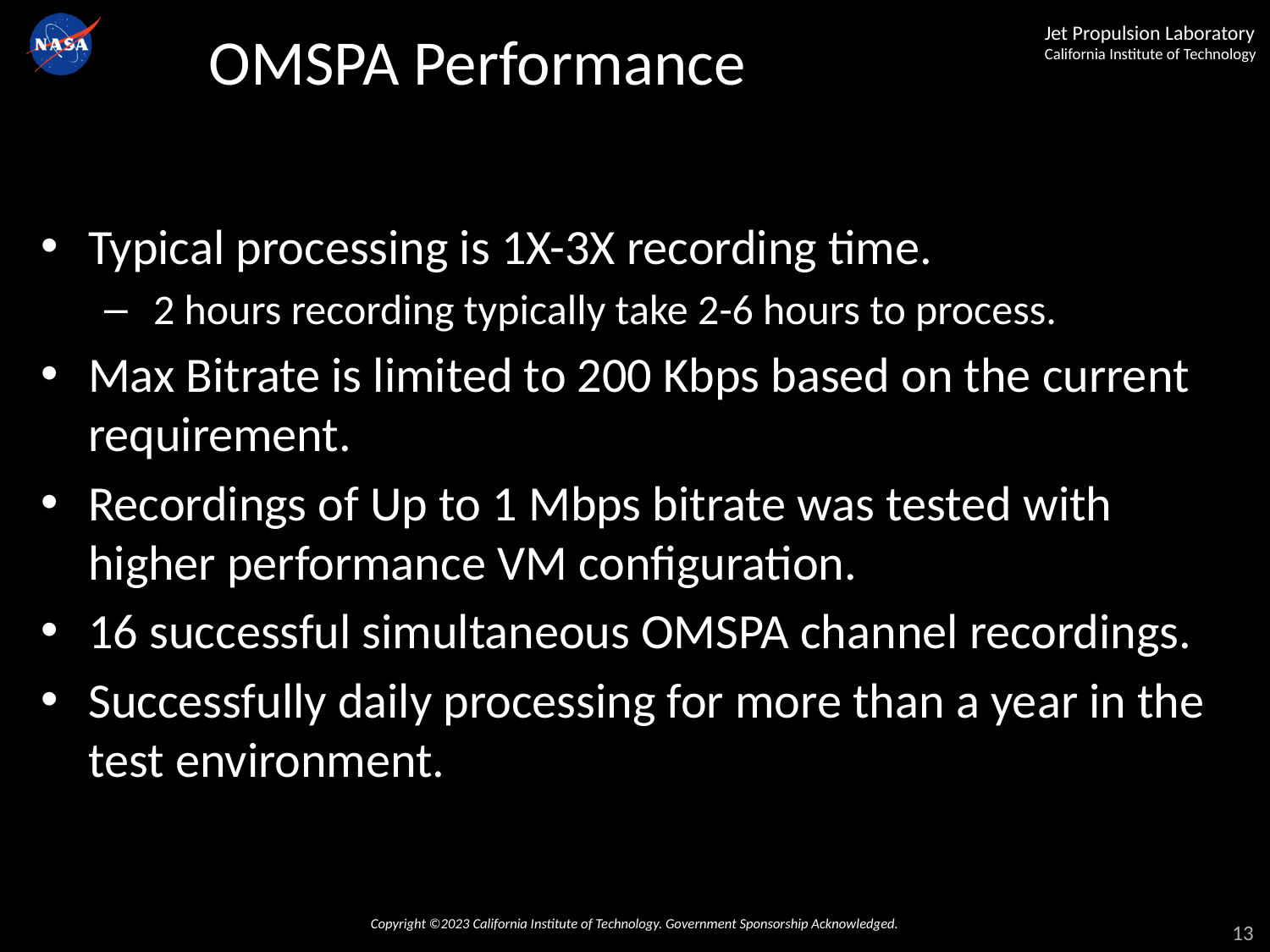

# OMSPA Performance
Typical processing is 1X-3X recording time.
 2 hours recording typically take 2-6 hours to process.
Max Bitrate is limited to 200 Kbps based on the current requirement.
Recordings of Up to 1 Mbps bitrate was tested with higher performance VM configuration.
16 successful simultaneous OMSPA channel recordings.
Successfully daily processing for more than a year in the test environment.

13